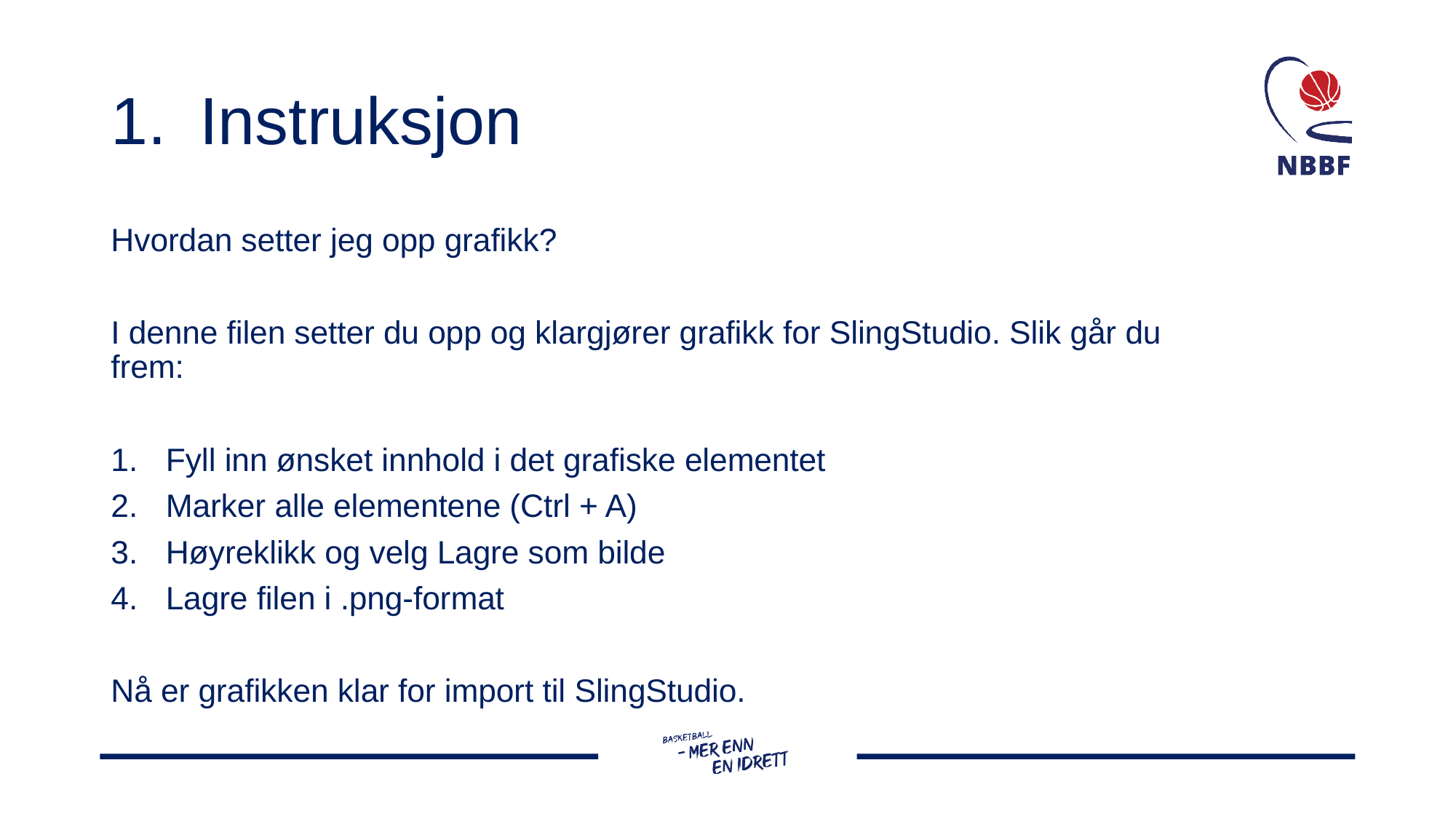

# Instruksjon
Hvordan setter jeg opp grafikk?

I denne filen setter du opp og klargjører grafikk for SlingStudio. Slik går du frem:

Fyll inn ønsket innhold i det grafiske elementet
Marker alle elementene (Ctrl + A)
Høyreklikk og velg Lagre som bilde
Lagre filen i .png-format

Nå er grafikken klar for import til SlingStudio.